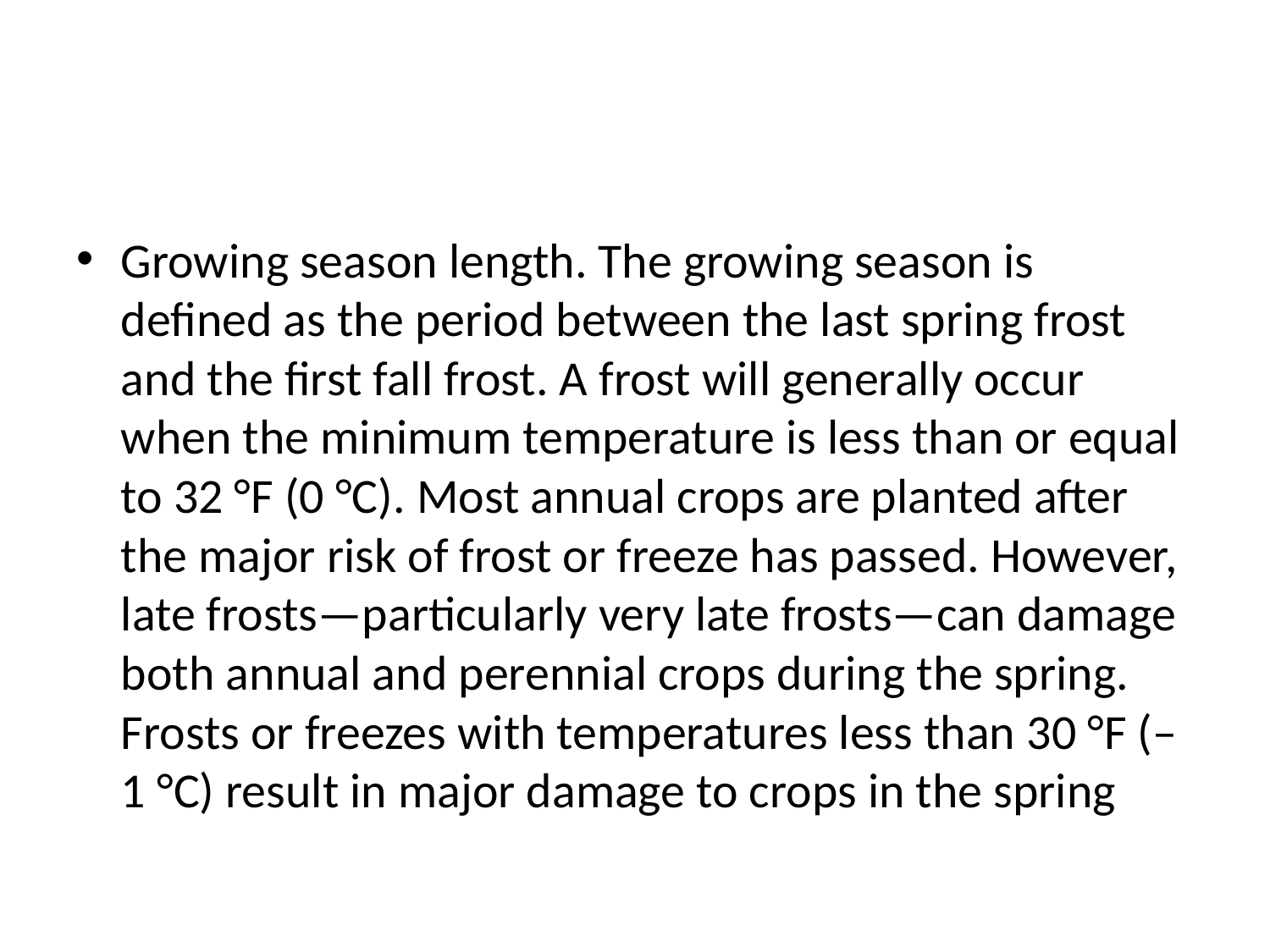

#
Growing season length. The growing season is defined as the period between the last spring frost and the first fall frost. A frost will generally occur when the minimum temperature is less than or equal to 32 °F (0 °C). Most annual crops are planted after the major risk of frost or freeze has passed. However, late frosts—particularly very late frosts—can damage both annual and perennial crops during the spring. Frosts or freezes with temperatures less than 30 °F (–1 °C) result in major damage to crops in the spring